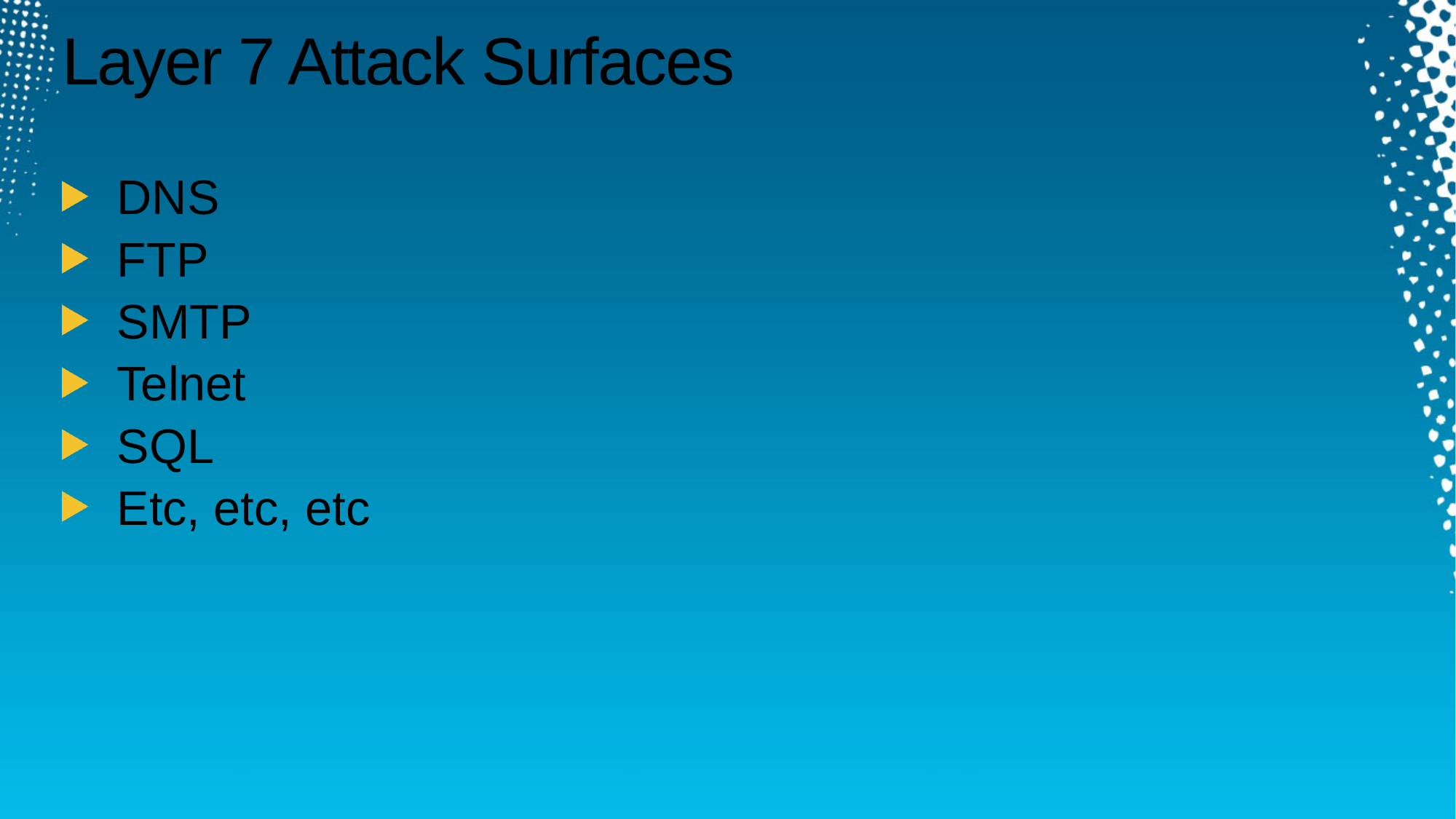

# Layer 7 Attack Surfaces
DNS
FTP
SMTP
Telnet
SQL
Etc, etc, etc